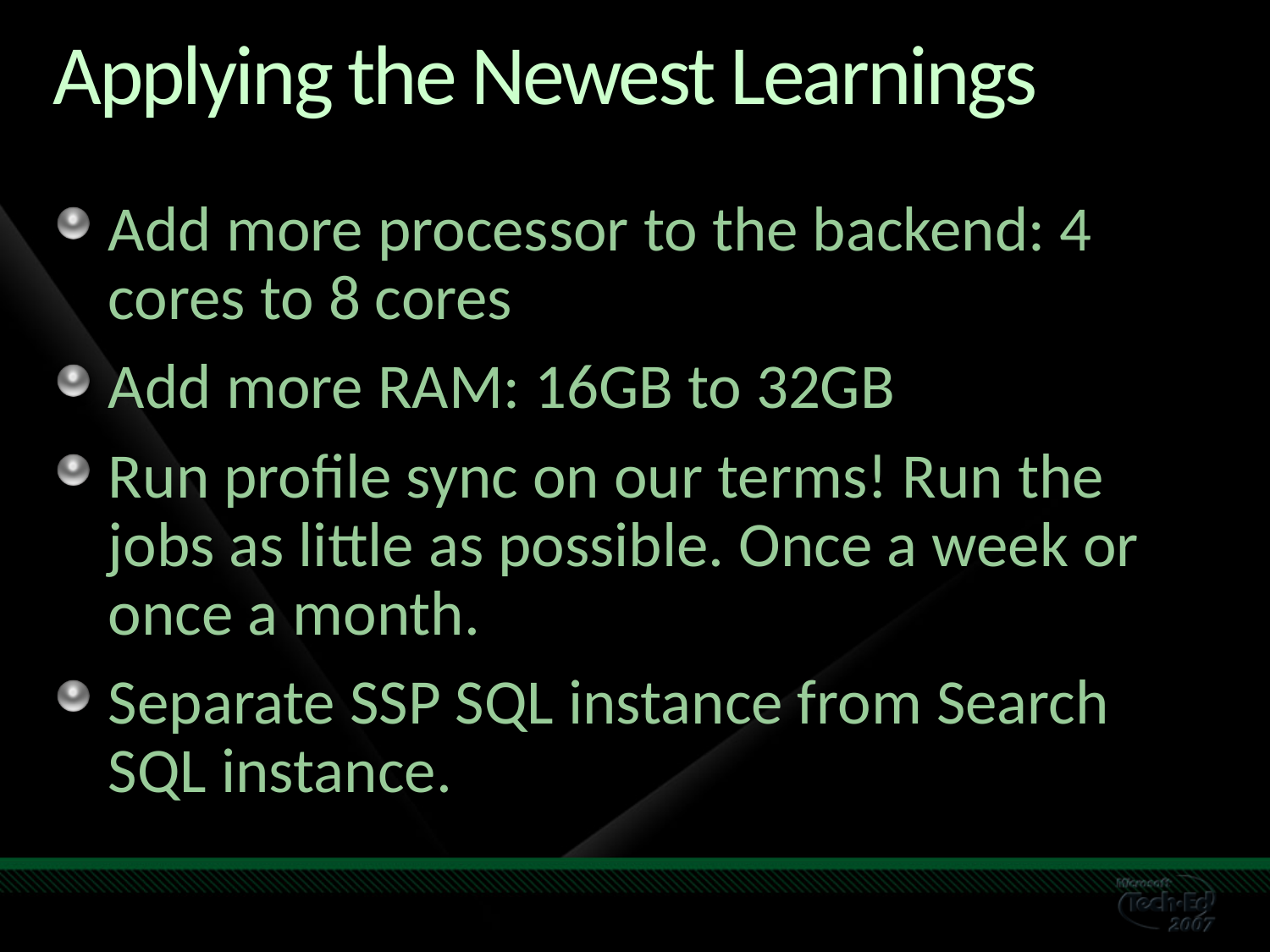

# Applying the Newest Learnings
Add more processor to the backend: 4 cores to 8 cores
Add more RAM: 16GB to 32GB
Run profile sync on our terms! Run the jobs as little as possible. Once a week or once a month.
Separate SSP SQL instance from Search SQL instance.